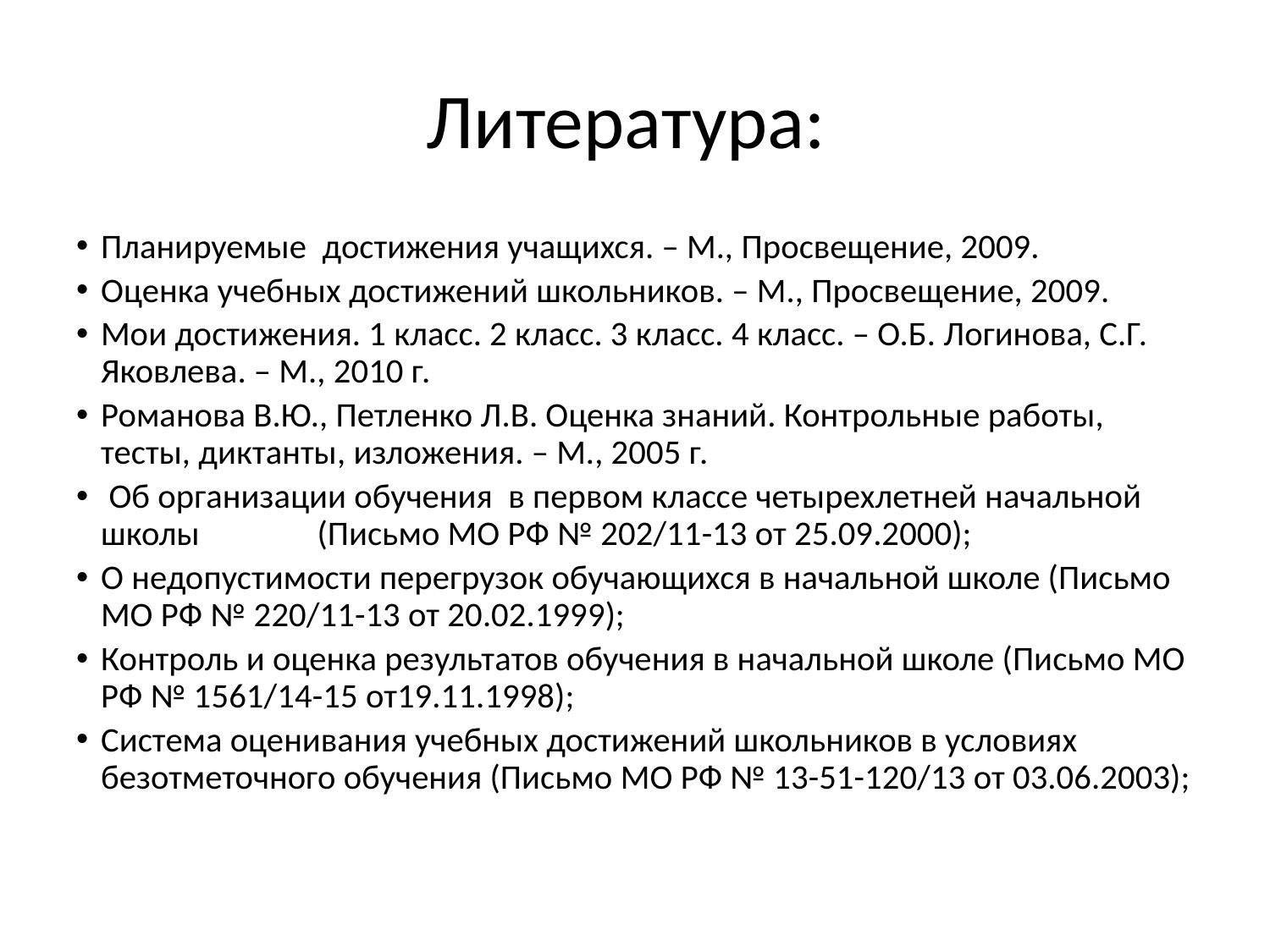

# Литература:
Планируемые  достижения учащихся. – М., Просвещение, 2009.
Оценка учебных достижений школьников. – М., Просвещение, 2009.
Мои достижения. 1 класс. 2 класс. 3 класс. 4 класс. – О.Б. Логинова, С.Г. Яковлева. – М., 2010 г.
Романова В.Ю., Петленко Л.В. Оценка знаний. Контрольные работы, тесты, диктанты, изложения. – М., 2005 г.
 Об организации обучения  в первом классе четырехлетней начальной школы               (Письмо МО РФ № 202/11-13 от 25.09.2000);
О недопустимости перегрузок обучающихся в начальной школе (Письмо МО РФ № 220/11-13 от 20.02.1999);
Контроль и оценка результатов обучения в начальной школе (Письмо МО РФ № 1561/14-15 от19.11.1998);
Система оценивания учебных достижений школьников в условиях безотметочного обучения (Письмо МО РФ № 13-51-120/13 от 03.06.2003);